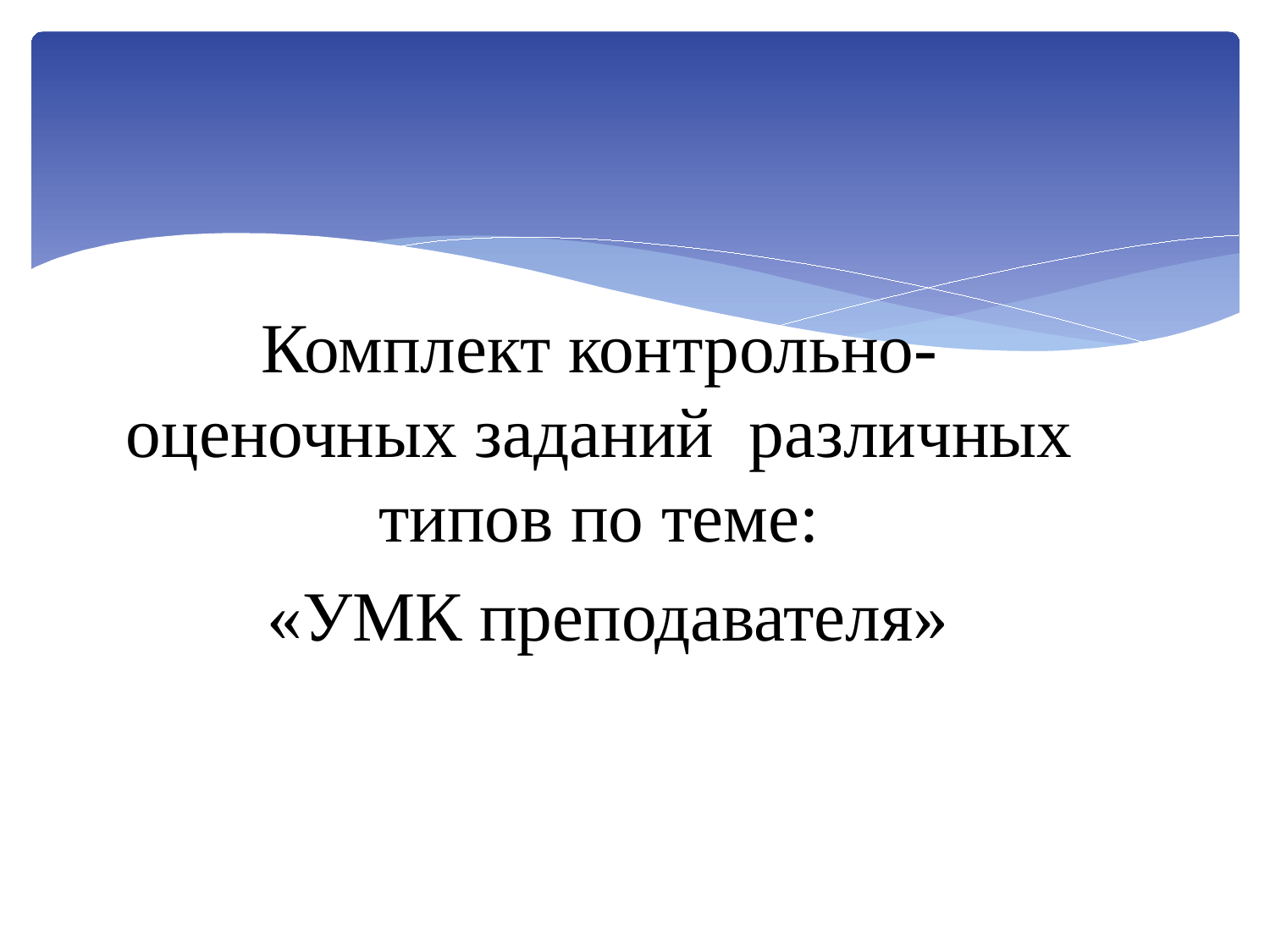

Комплект контрольно-оценочных заданий  различных типов по теме:
 «УМК преподавателя»